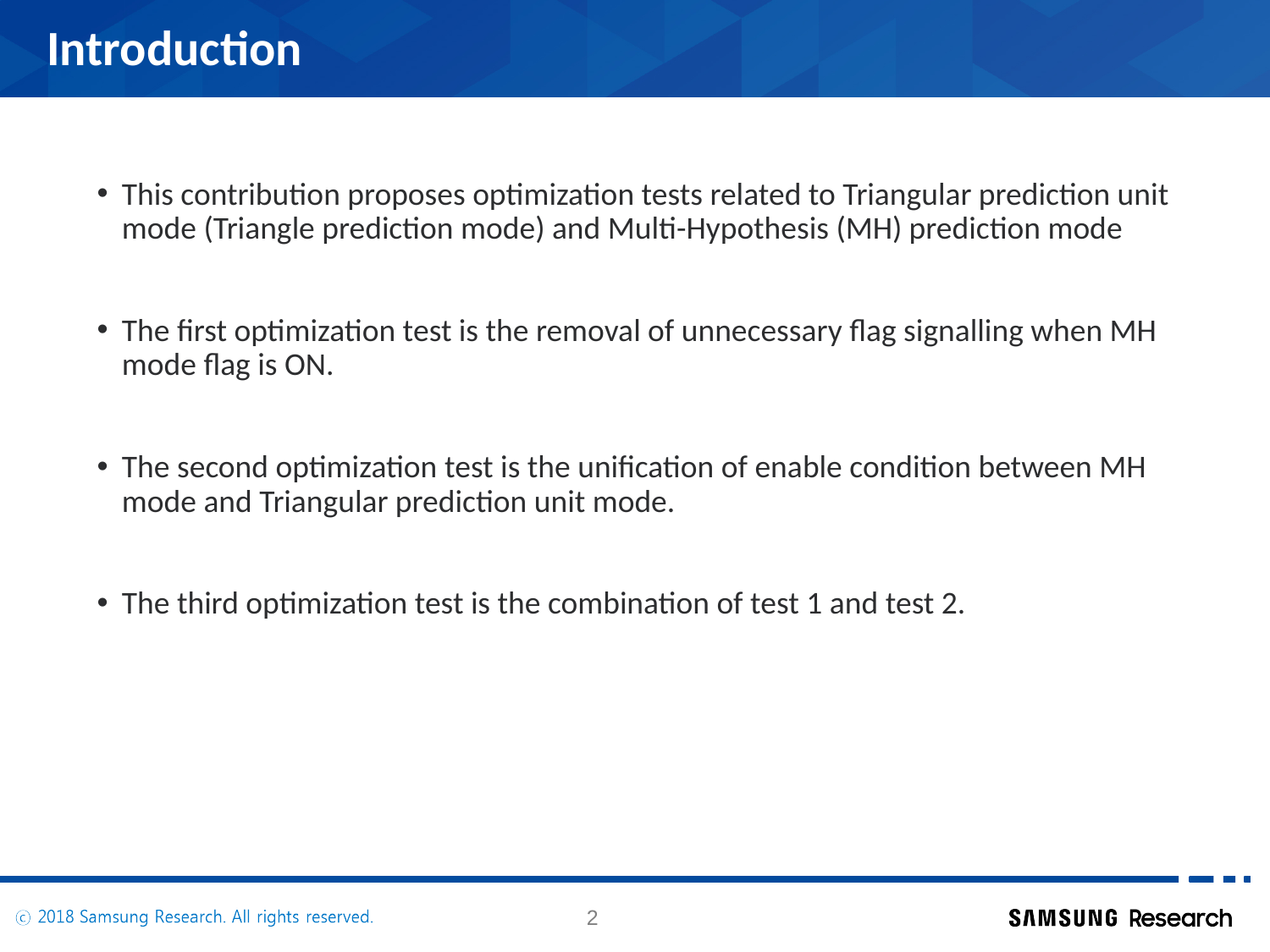

# Introduction

This contribution proposes optimization tests related to Triangular prediction unit mode (Triangle prediction mode) and Multi-Hypothesis (MH) prediction mode

The first optimization test is the removal of unnecessary flag signalling when MH mode flag is ON.

The second optimization test is the unification of enable condition between MH mode and Triangular prediction unit mode.

The third optimization test is the combination of test 1 and test 2.